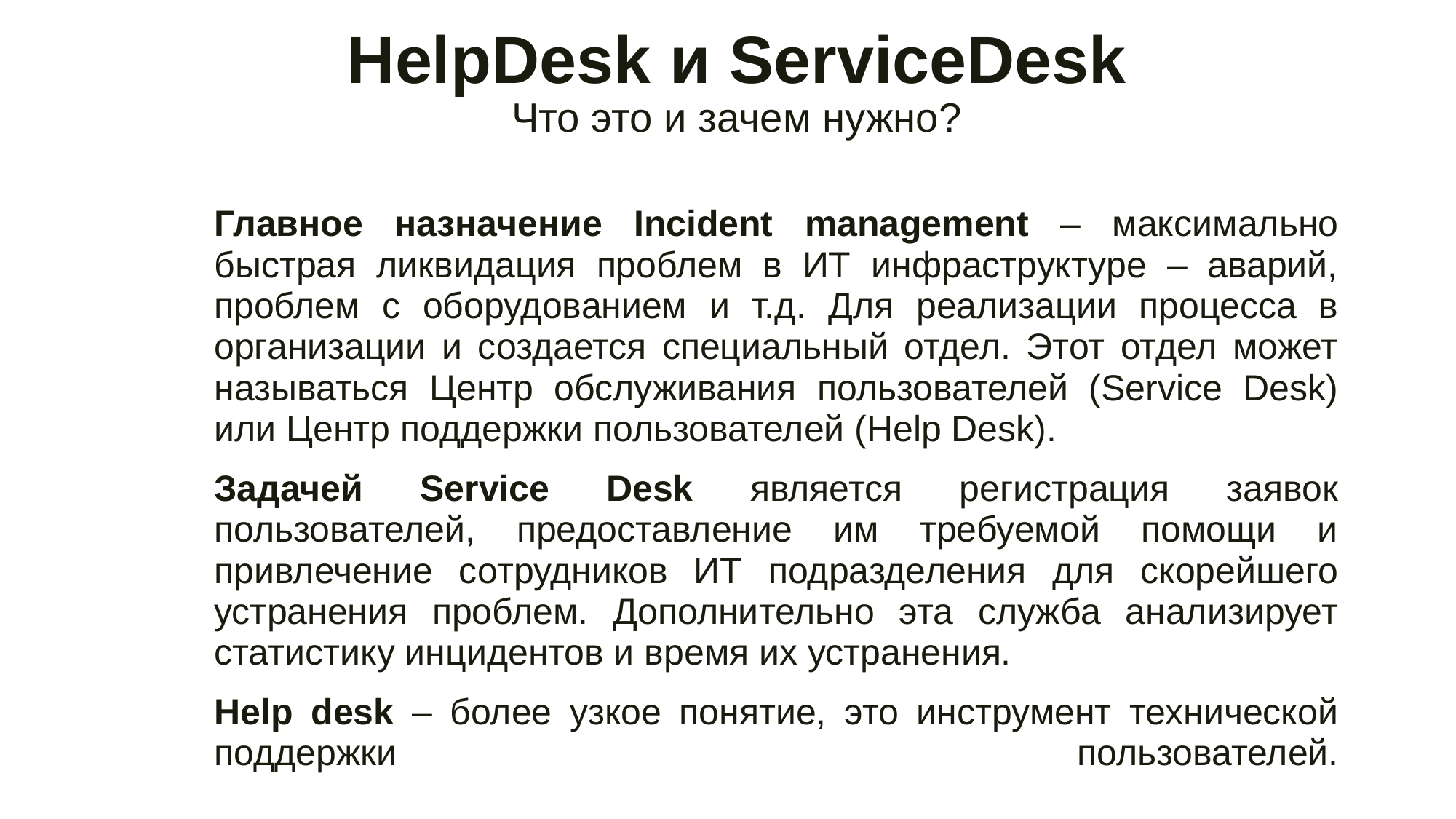

# HelpDesk и ServiceDesk Что это и зачем нужно?
Главное назначение Incident management – максимально быстрая ликвидация проблем в ИТ инфраструктуре – аварий, проблем с оборудованием и т.д. Для реализации процесса в организации и создается специальный отдел. Этот отдел может называться Центр обслуживания пользователей (Service Desk) или Центр поддержки пользователей (Help Desk).
Задачей Service Desk является регистрация заявок пользователей, предоставление им требуемой помощи и привлечение сотрудников ИТ подразделения для скорейшего устранения проблем. Дополнительно эта служба анализирует статистику инцидентов и время их устранения.
Help desk – более узкое понятие, это инструмент технической поддержки пользователей.